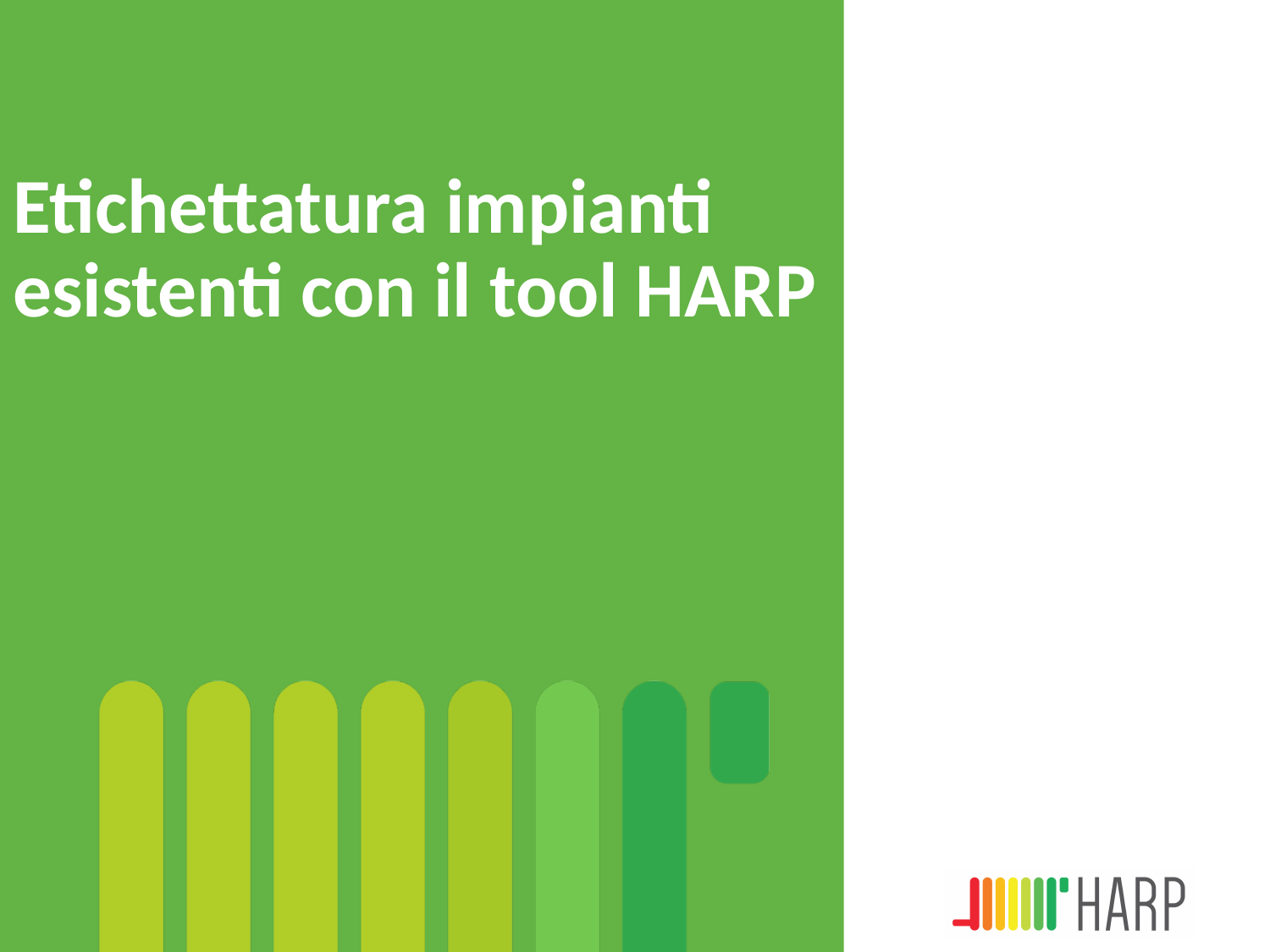

# Etichettatura impianti esistenti con il tool HARP